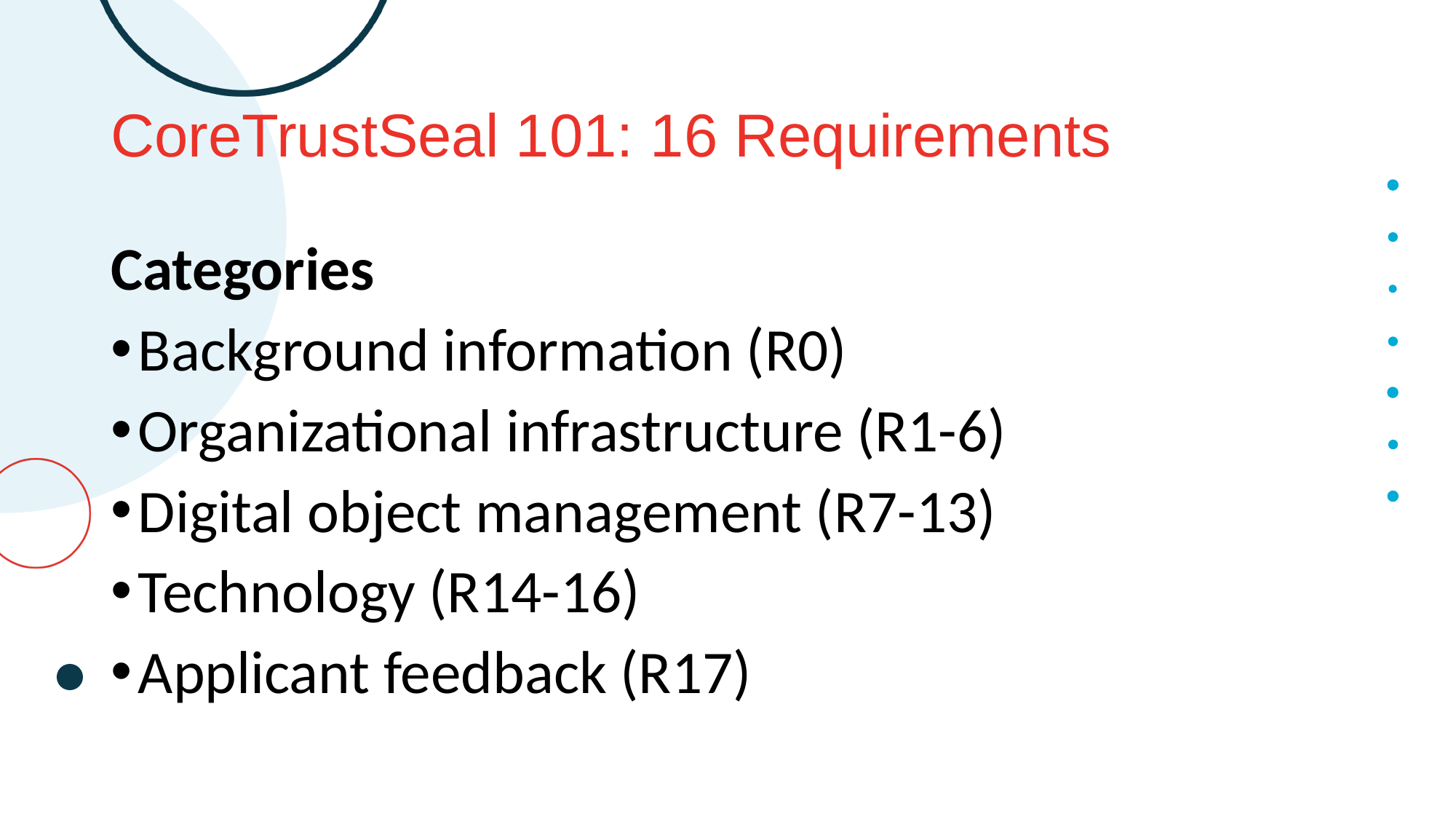

# CoreTrustSeal 101: 16 Requirements
Categories
Background information (R0)
Organizational infrastructure (R1-6)
Digital object management (R7-13)
Technology (R14-16)
Applicant feedback (R17)